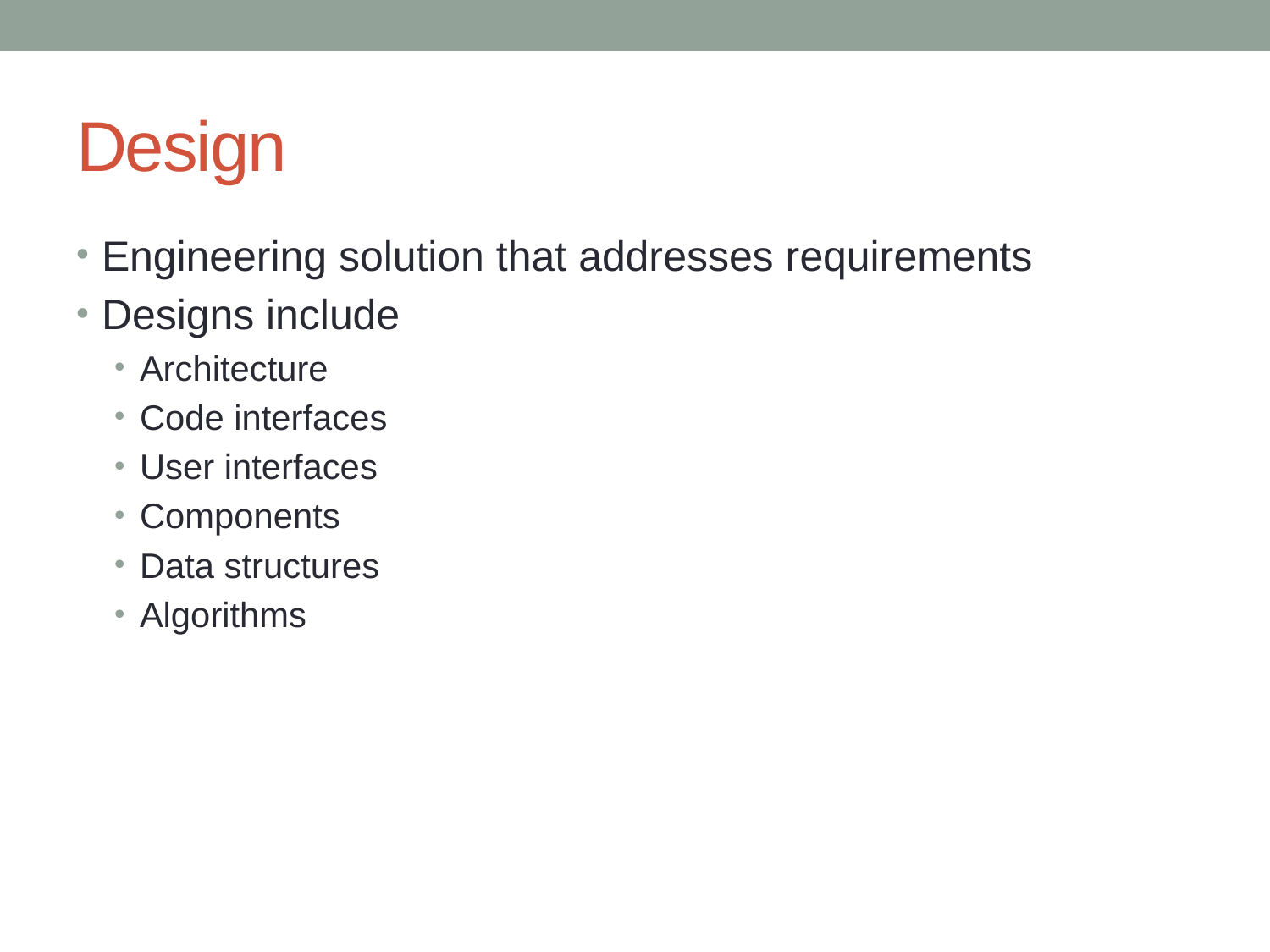

# Design
Engineering solution that addresses requirements
Designs include
Architecture
Code interfaces
User interfaces
Components
Data structures
Algorithms